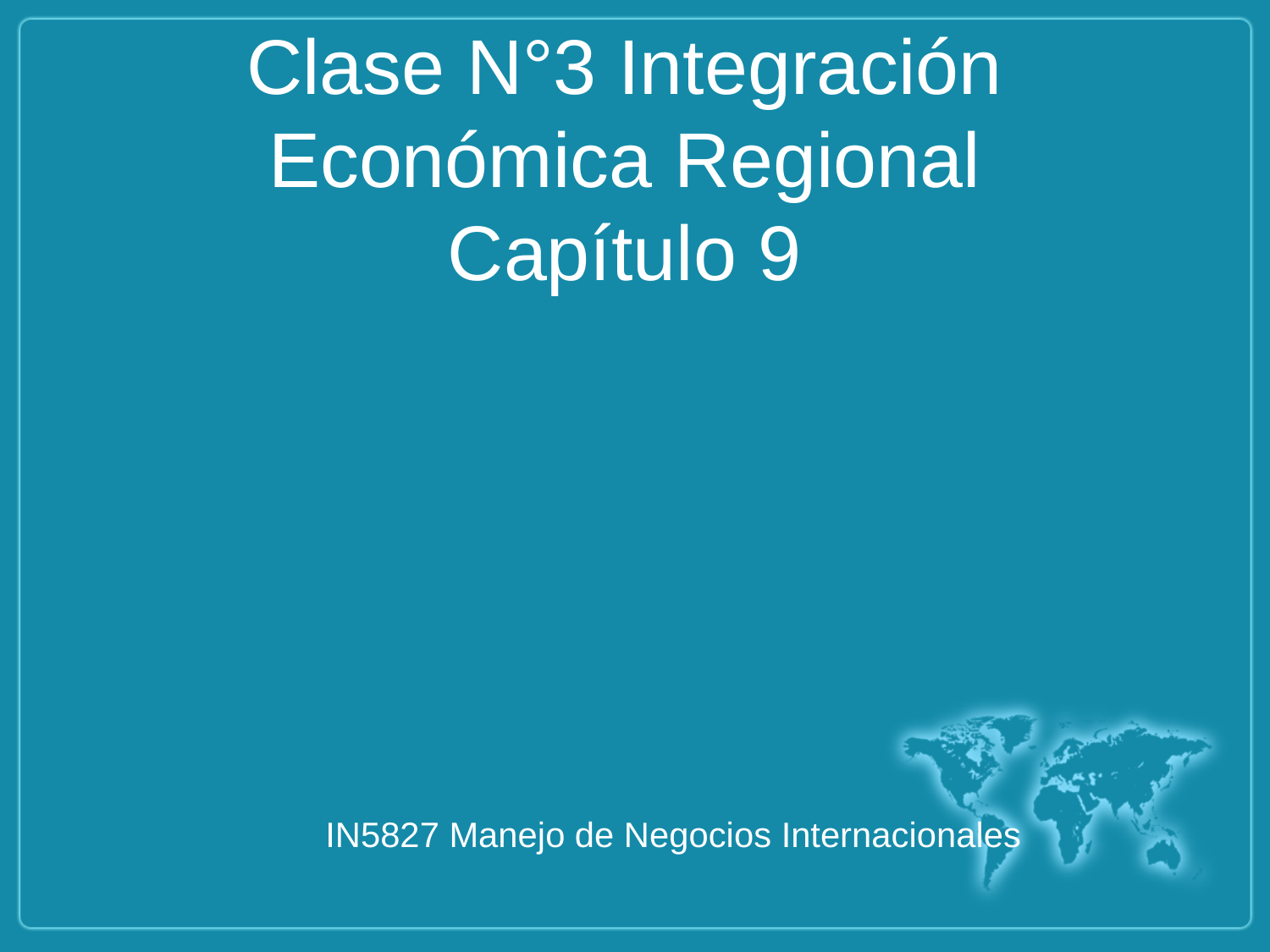

# Clase N°3 Integración Económica Regional Capítulo 9
IN5827 Manejo de Negocios Internacionales